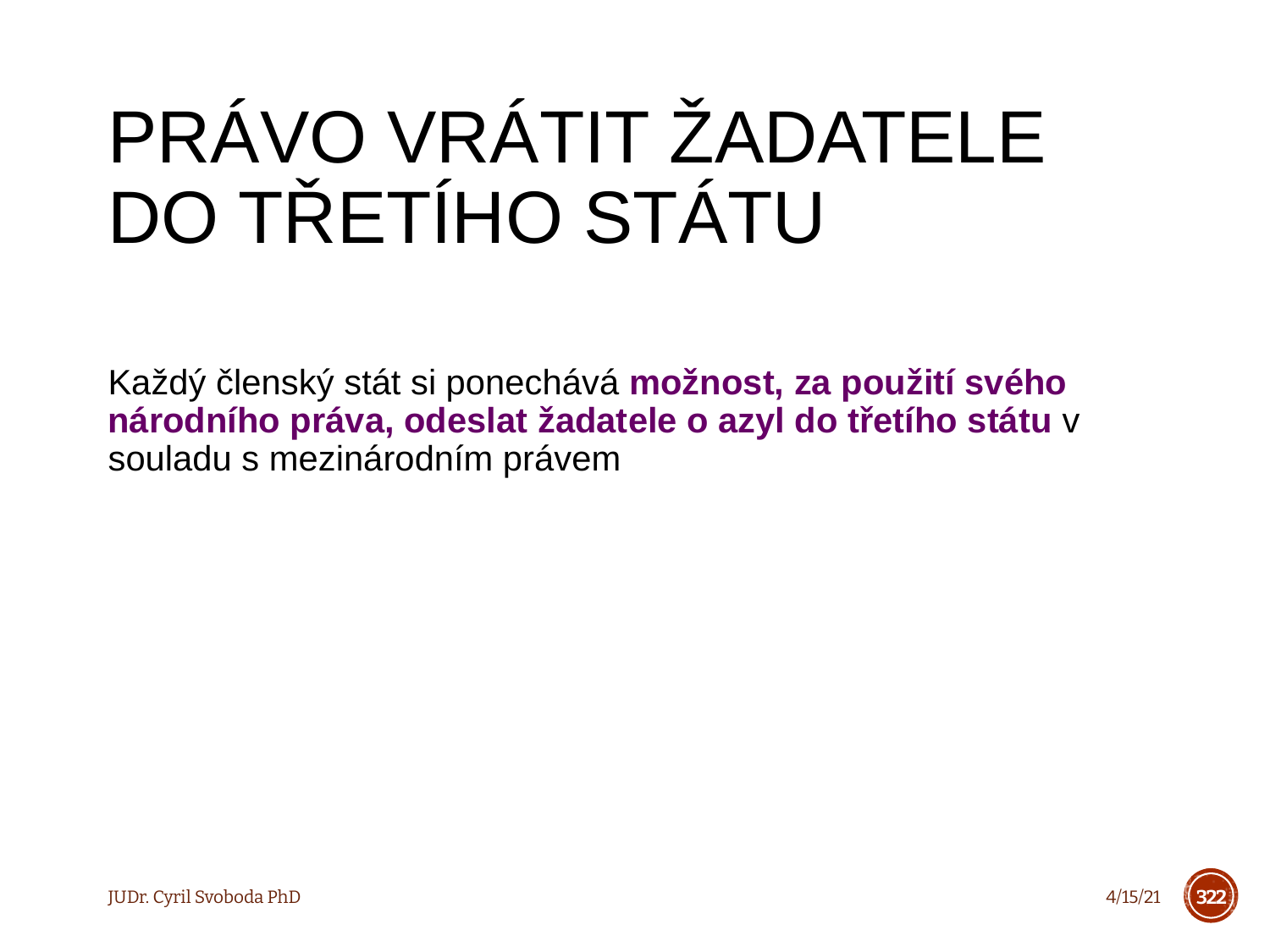

# Právo vrátit žadatele do třetího státu

Každý členský stát si ponechává možnost, za použití svého národního práva, odeslat žadatele o azyl do třetího státu v souladu s mezinárodním právem
JUDr. Cyril Svoboda PhD
4/15/21
322